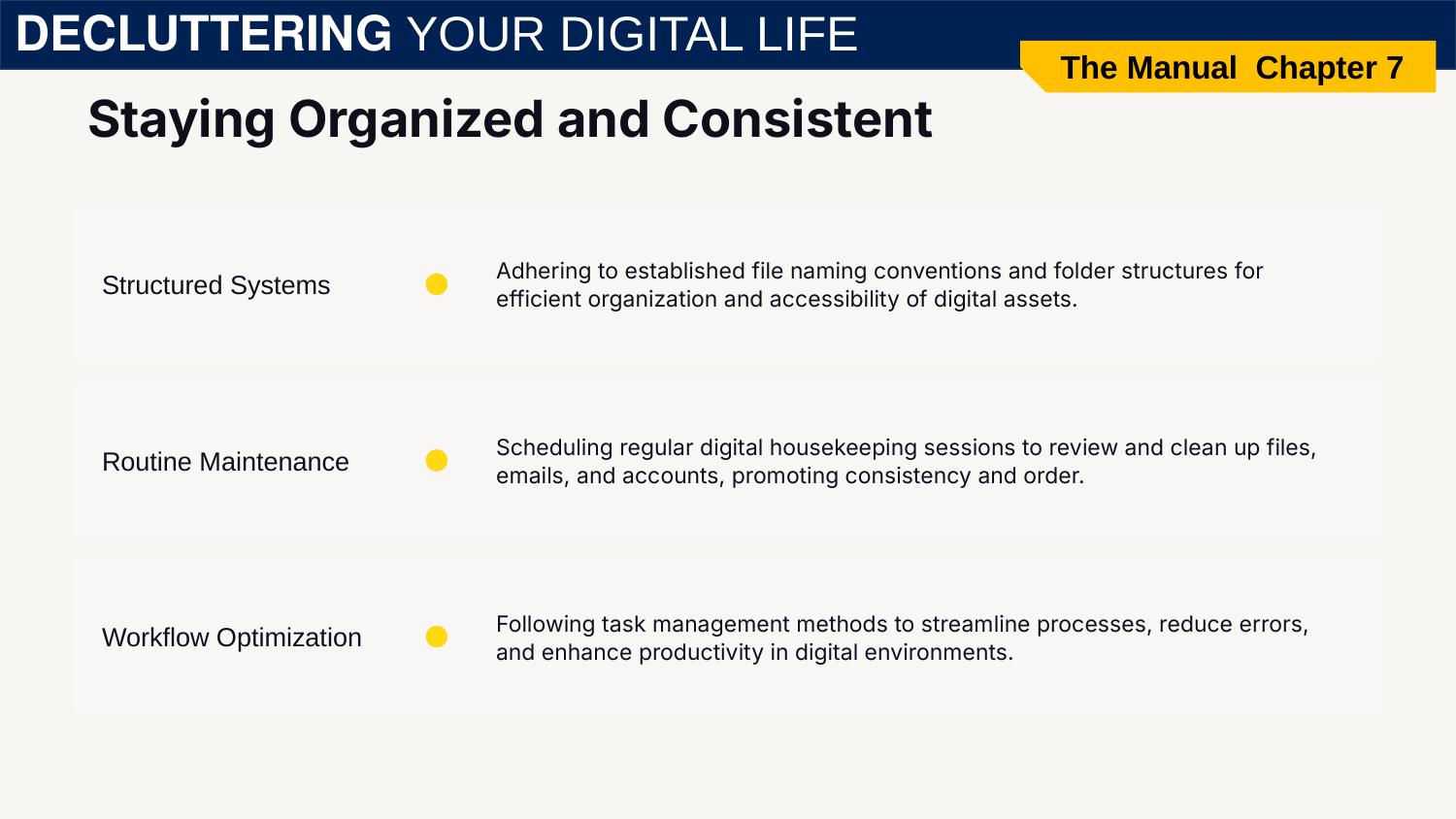

DECLUTTERING YOUR DIGITAL LIFE
The Manual  Chapter 7

# Staying Organized and Consistent
Adhering to established file naming conventions and folder structures for efficient organization and accessibility of digital assets.
Structured Systems

Routine Maintenance
Scheduling regular digital housekeeping sessions to review and clean up files, emails, and accounts, promoting consistency and order.

Workflow Optimization
Following task management methods to streamline processes, reduce errors, and enhance productivity in digital environments.